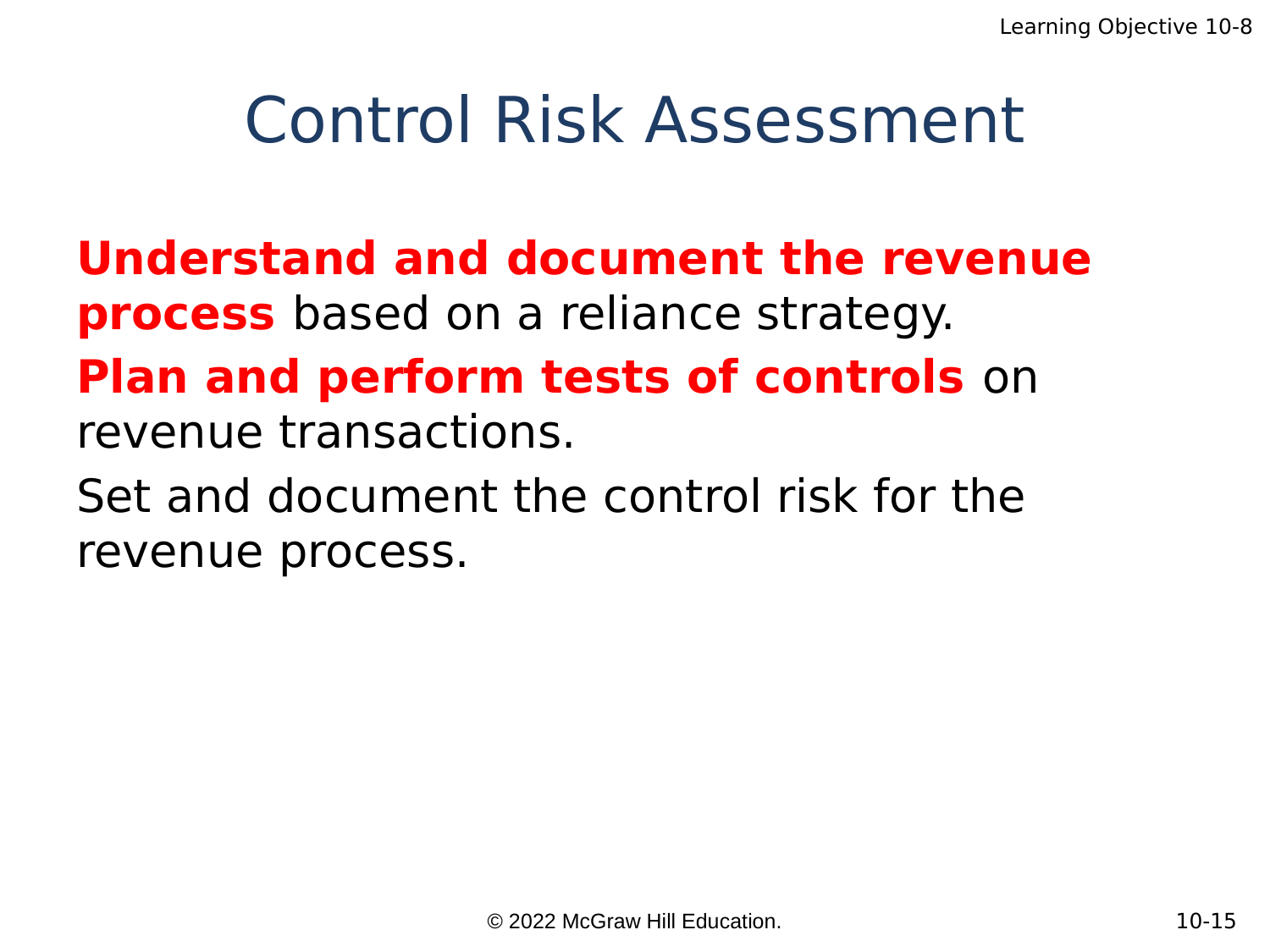

Learning Objective 10-8
# Control Risk Assessment
Understand and document the revenue process based on a reliance strategy.
Plan and perform tests of controls on revenue transactions.
Set and document the control risk for the revenue process.